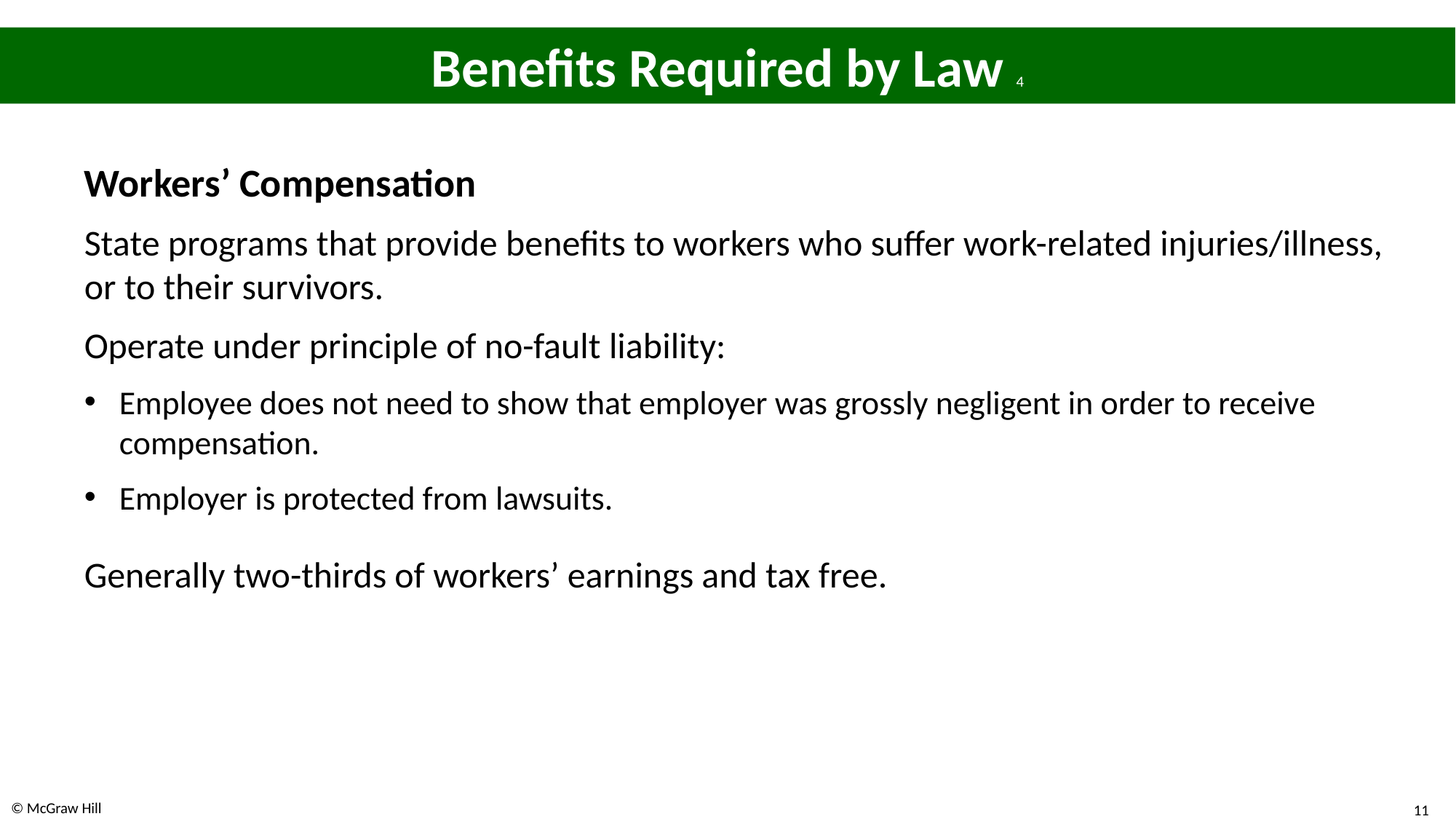

# Benefits Required by Law 4
Workers’ Compensation
State programs that provide benefits to workers who suffer work-related injuries/illness, or to their survivors.
Operate under principle of no-fault liability:
Employee does not need to show that employer was grossly negligent in order to receive compensation.
Employer is protected from lawsuits.
Generally two-thirds of workers’ earnings and tax free.